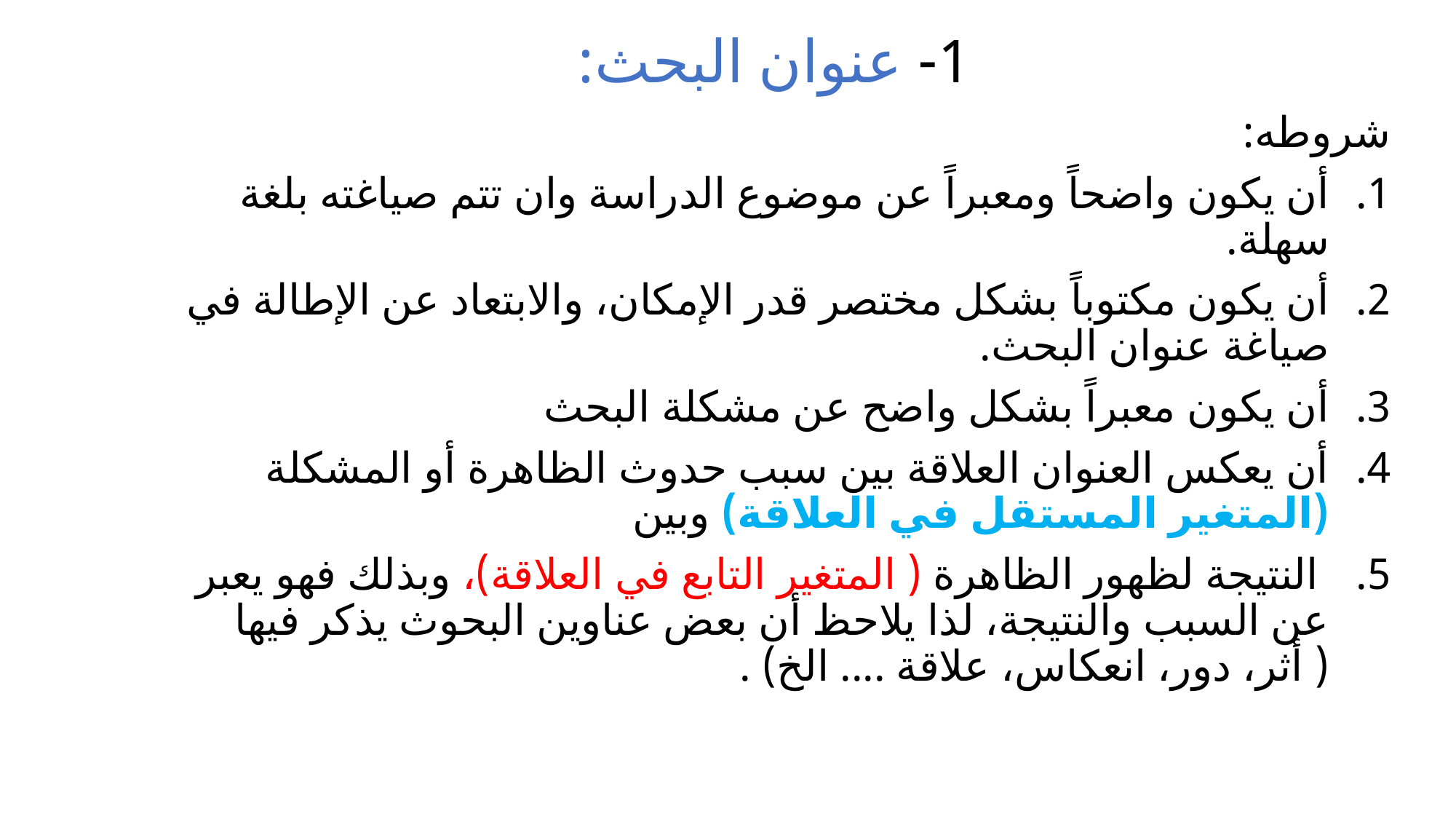

1- عنوان البحث:
شروطه:
أن يكون واضحاً ومعبراً عن موضوع الدراسة وان تتم صياغته بلغة سهلة.
أن يكون مكتوباً بشكل مختصر قدر الإمكان، والابتعاد عن الإطالة في صياغة عنوان البحث.
أن يكون معبراً بشكل واضح عن مشكلة البحث
أن يعكس العنوان العلاقة بين سبب حدوث الظاهرة أو المشكلة (المتغير المستقل في العلاقة) وبين
 النتيجة لظهور الظاهرة ( المتغير التابع في العلاقة)، وبذلك فهو يعبر عن السبب والنتيجة، لذا يلاحظ أن بعض عناوين البحوث يذكر فيها ( أثر، دور، انعكاس، علاقة .... الخ) .